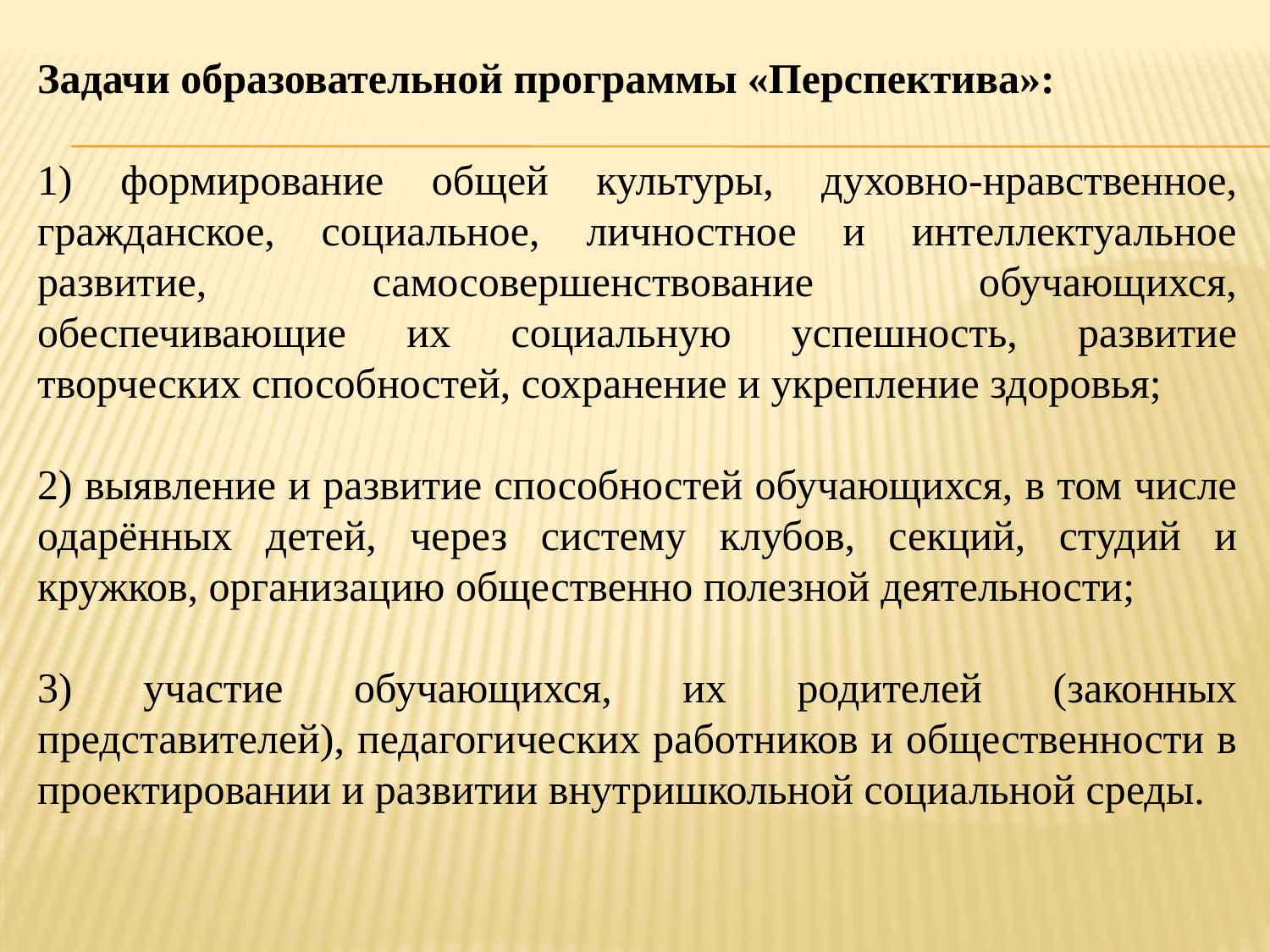

Задачи образовательной программы «Перспектива»:

1) формирование общей культуры, духовно-нравственное, гражданское, социальное, личностное и интеллектуальное развитие, самосовершенствование обучающихся, обеспечивающие их социальную успешность, развитие творческих способностей, сохранение и укрепление здоровья;

2) выявление и развитие способностей обучающихся, в том числе одарённых детей, через систему клубов, секций, студий и кружков, организацию общественно полезной деятельности;

3) участие обучающихся, их родителей (законных представителей), педагогических работников и общественности в проектировании и развитии внутришкольной социальной среды.